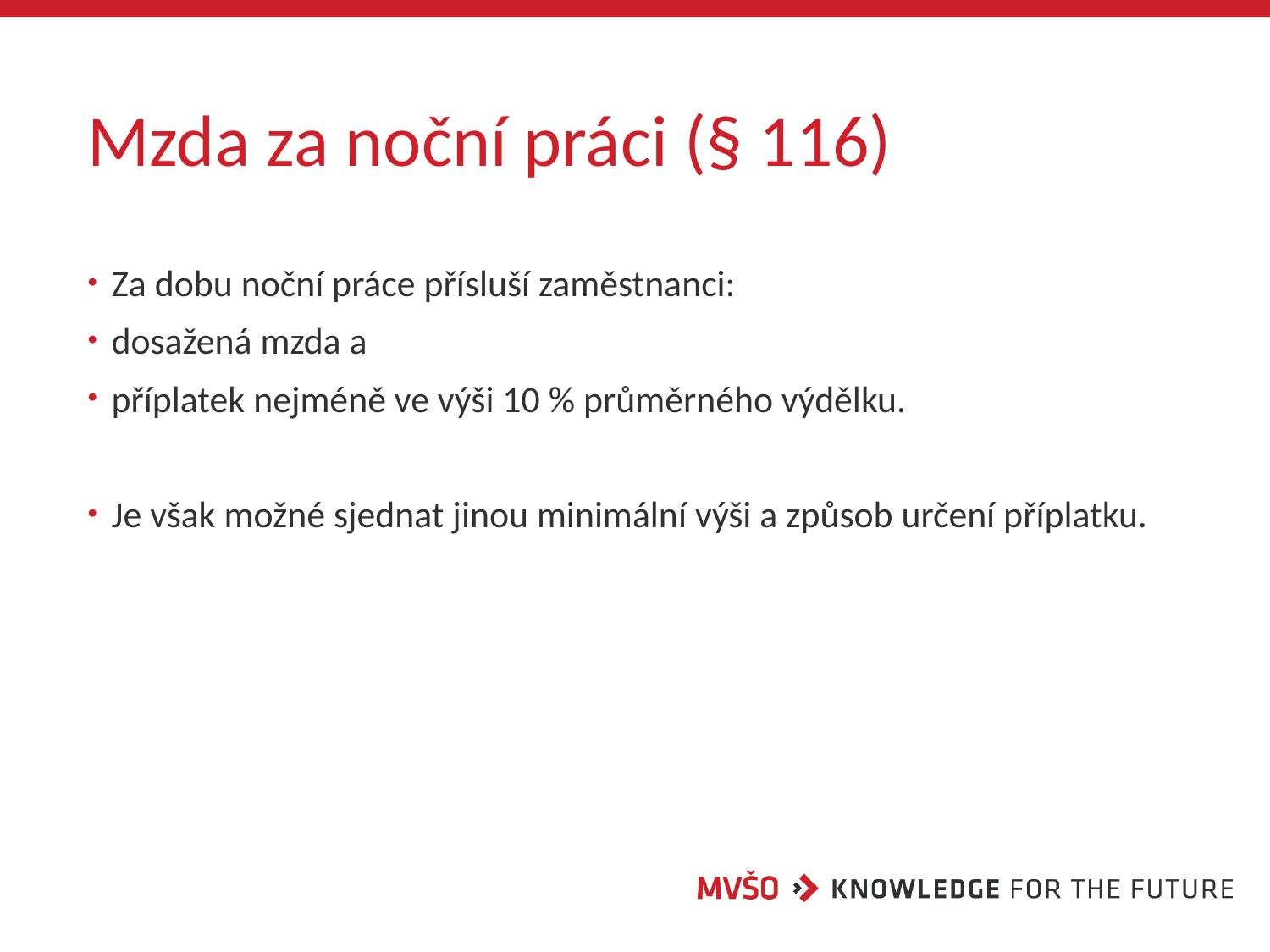

# Mzda za noční práci (§ 116)
Za dobu noční práce přísluší zaměstnanci:
dosažená mzda a
příplatek nejméně ve výši 10 % průměrného výdělku.

Je však možné sjednat jinou minimální výši a způsob určení příplatku.